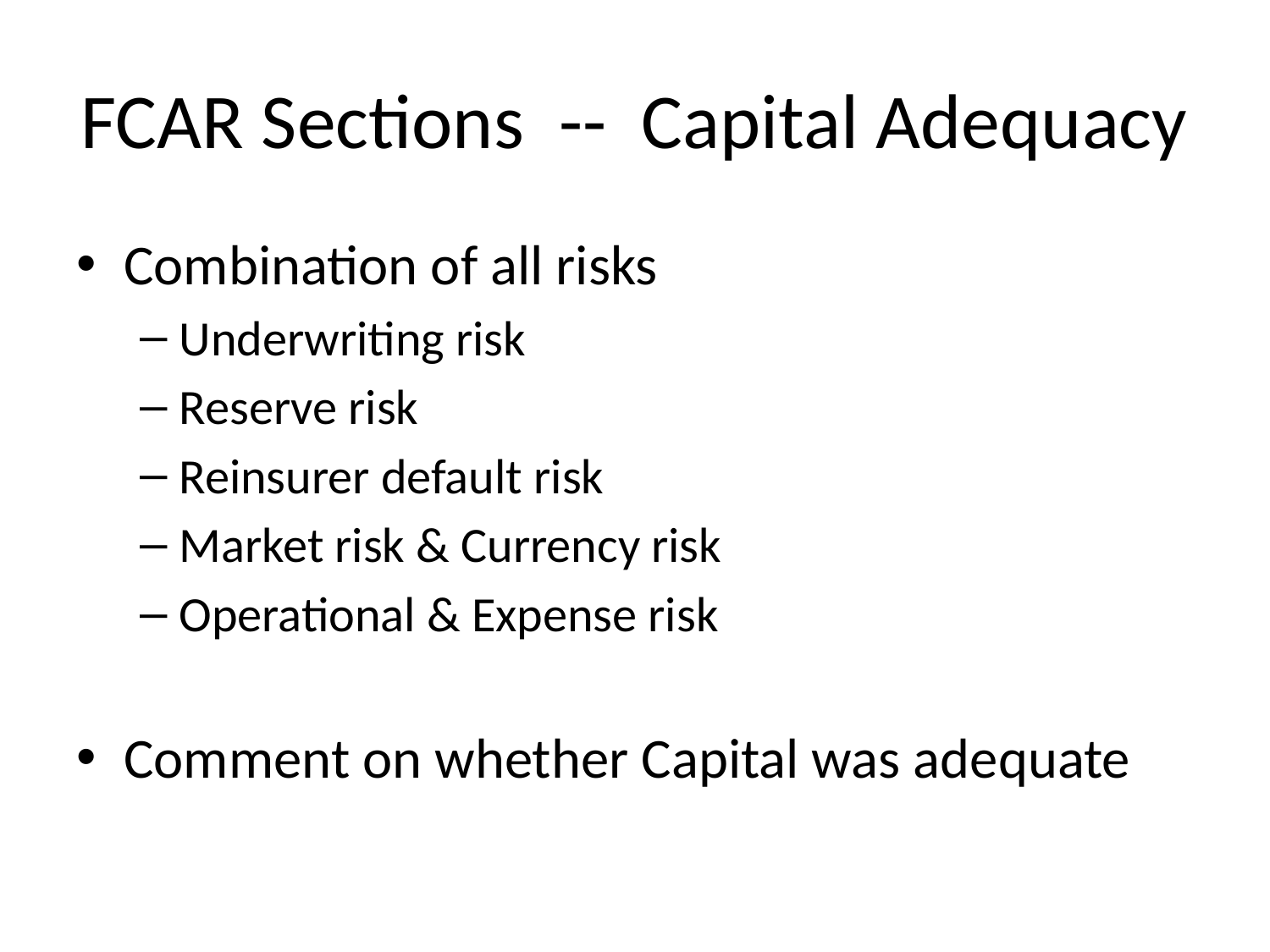

# FCAR Sections  --  Capital Adequacy
Combination of all risks
Underwriting risk
Reserve risk
Reinsurer default risk
Market risk & Currency risk
Operational & Expense risk

Comment on whether Capital was adequate